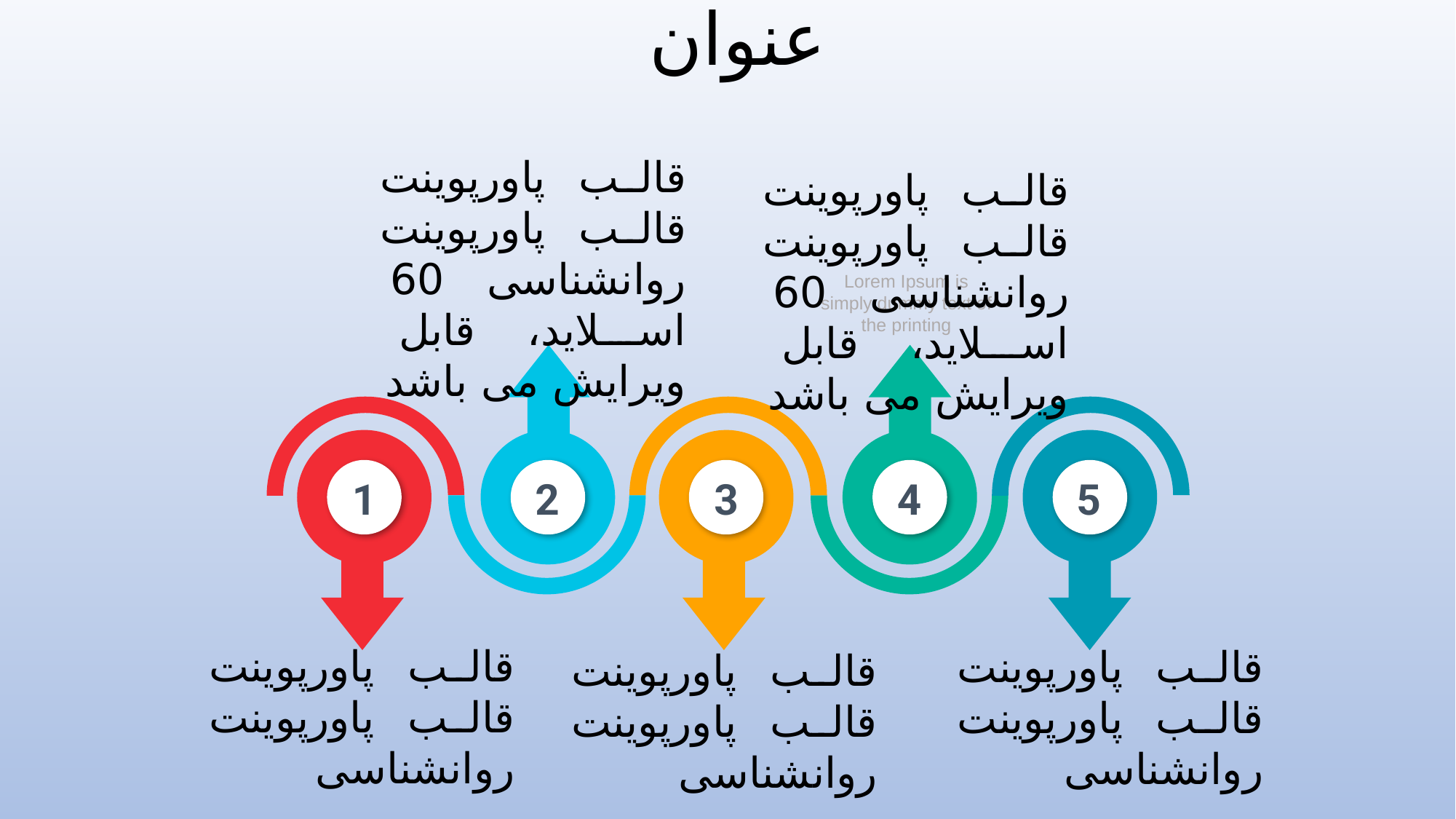

عنوان
قالب پاورپوينت قالب پاورپوینت روانشناسی 60 اسلاید، قابل ویرایش می باشد
قالب پاورپوينت قالب پاورپوینت روانشناسی 60 اسلاید، قابل ویرایش می باشد
Lorem Ipsum is simply dummy text of the printing

3
4
5
1
2

قالب پاورپوينت قالب پاورپوینت روانشناسی
قالب پاورپوينت قالب پاورپوینت روانشناسی
قالب پاورپوينت قالب پاورپوینت روانشناسی